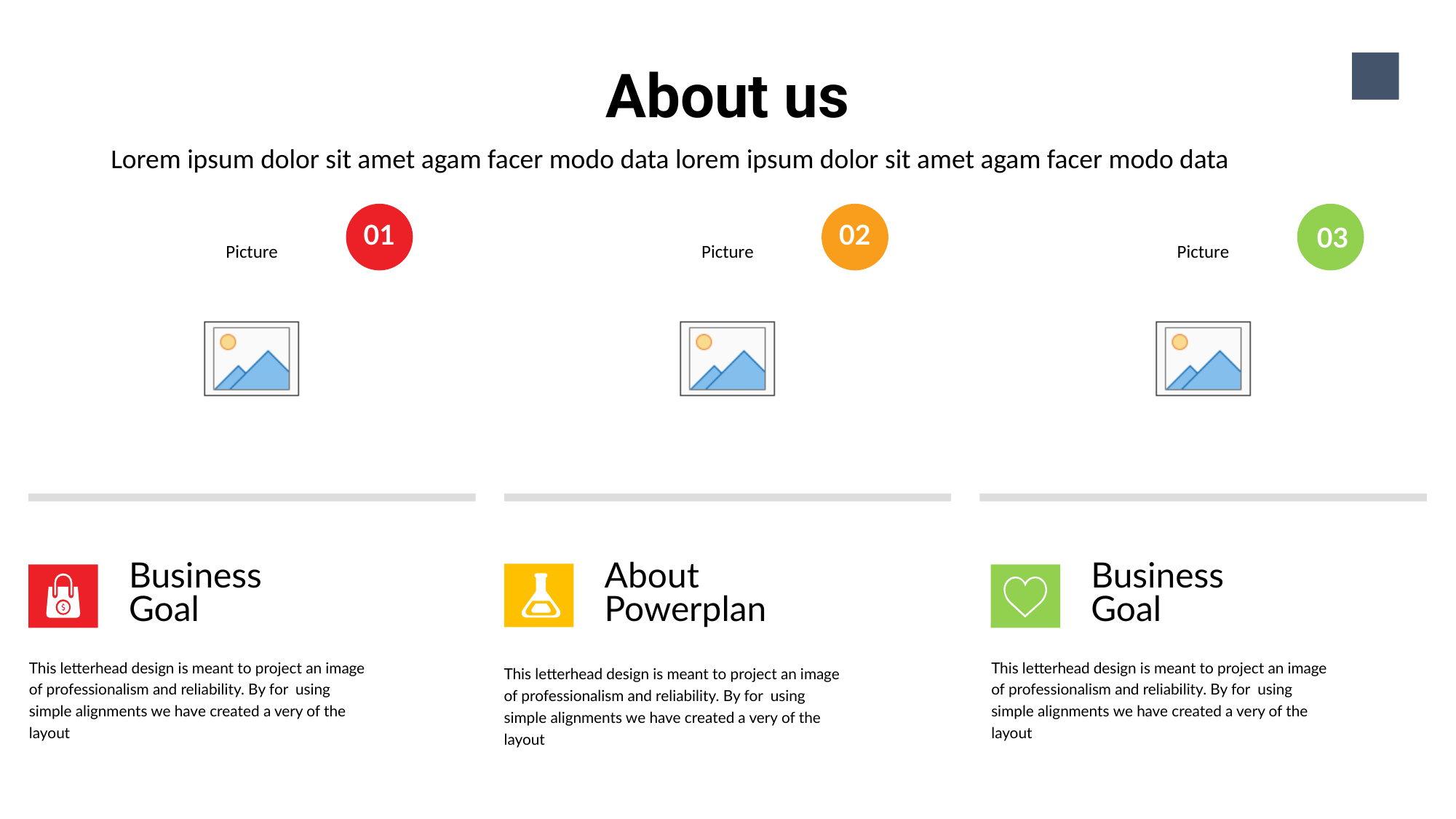

About us
5
Lorem ipsum dolor sit amet agam facer modo data lorem ipsum dolor sit amet agam facer modo data

01
02
03

Business
Goal
About
Powerplan
Business
Goal

This letterhead design is meant to project an image of professionalism and reliability. By for  using simple alignments we have created a very of the layout
This letterhead design is meant to project an image of professionalism and reliability. By for  using simple alignments we have created a very of the layout
This letterhead design is meant to project an image of professionalism and reliability. By for  using simple alignments we have created a very of the layout